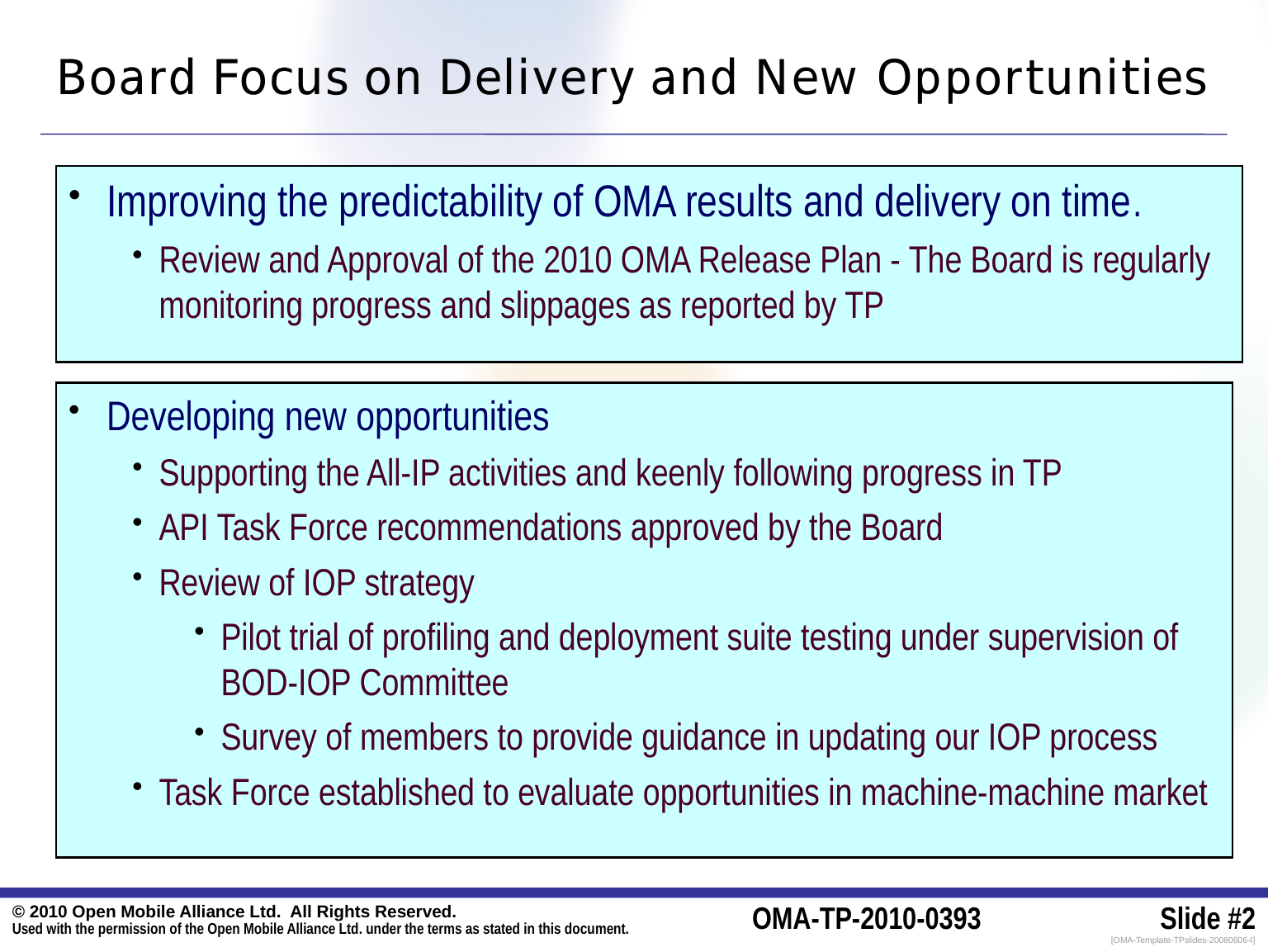

Board Focus on Delivery and New Opportunities
Improving the predictability of OMA results and delivery on time.
Review and Approval of the 2010 OMA Release Plan - The Board is regularly monitoring progress and slippages as reported by TP
Developing new opportunities
Supporting the All-IP activities and keenly following progress in TP
API Task Force recommendations approved by the Board
Review of IOP strategy
Pilot trial of profiling and deployment suite testing under supervision of BOD-IOP Committee
Survey of members to provide guidance in updating our IOP process
Task Force established to evaluate opportunities in machine-machine market